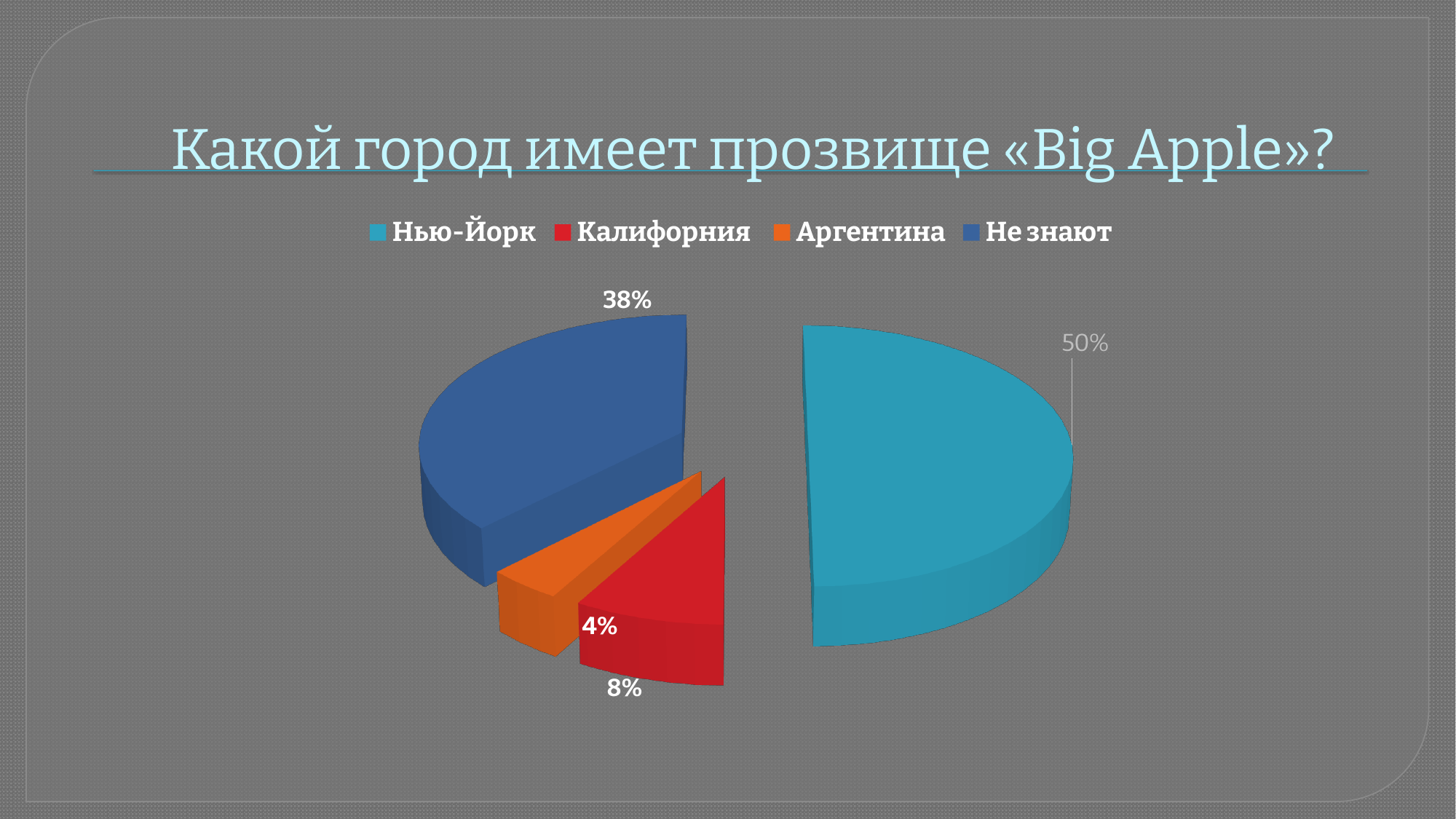

# Какой город имеет прозвище «Big Apple»?

[unsupported chart]